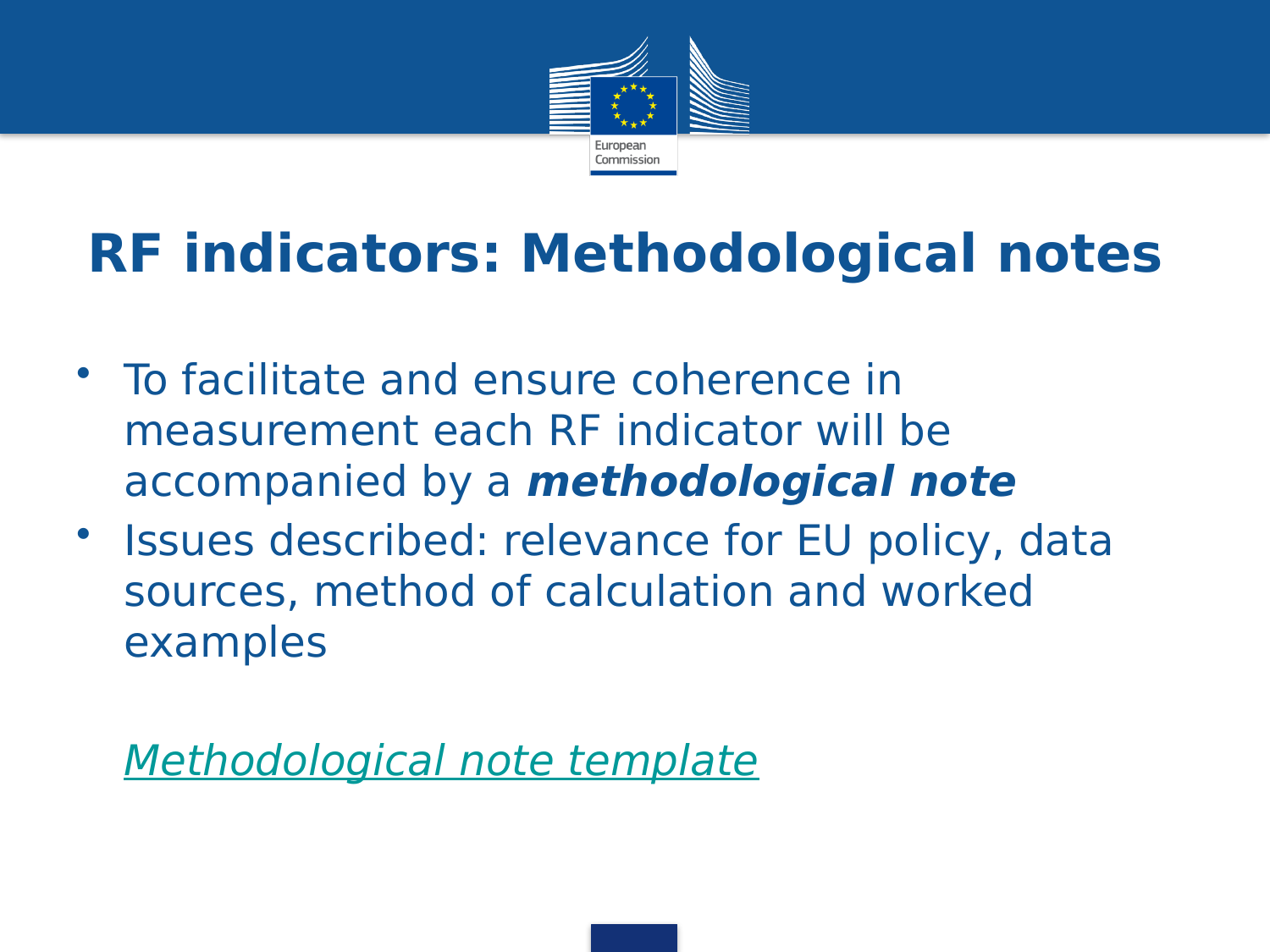

# RF indicators: Methodological notes
To facilitate and ensure coherence in  measurement each RF indicator will be accompanied by a methodological note
Issues described: relevance for EU policy, data sources, method of calculation and worked examples

Methodological note template